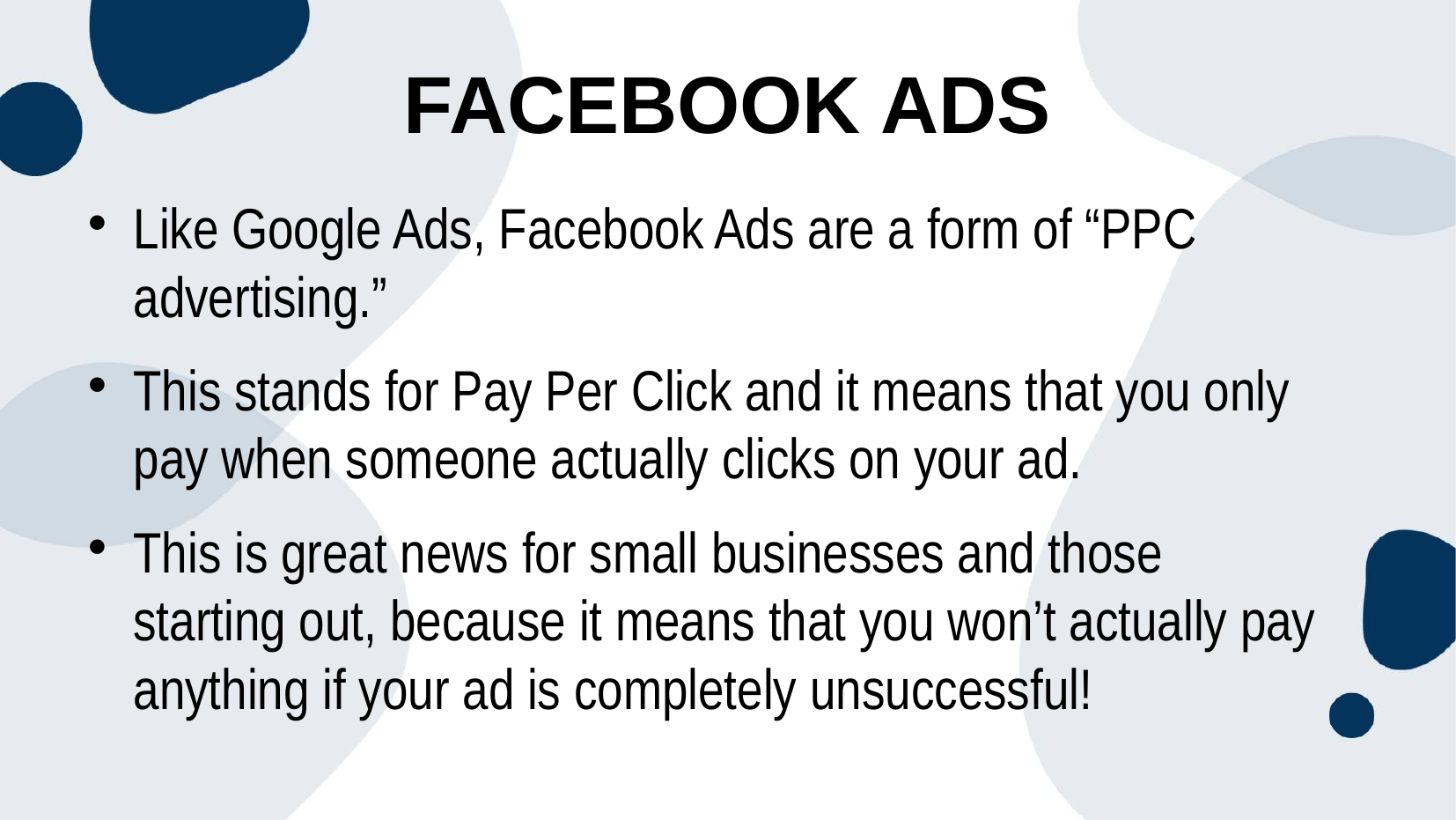

Facebook Ads
Like Google Ads, Facebook Ads are a form of “PPC advertising.”
This stands for Pay Per Click and it means that you only pay when someone actually clicks on your ad.
This is great news for small businesses and those starting out, because it means that you won’t actually pay anything if your ad is completely unsuccessful!